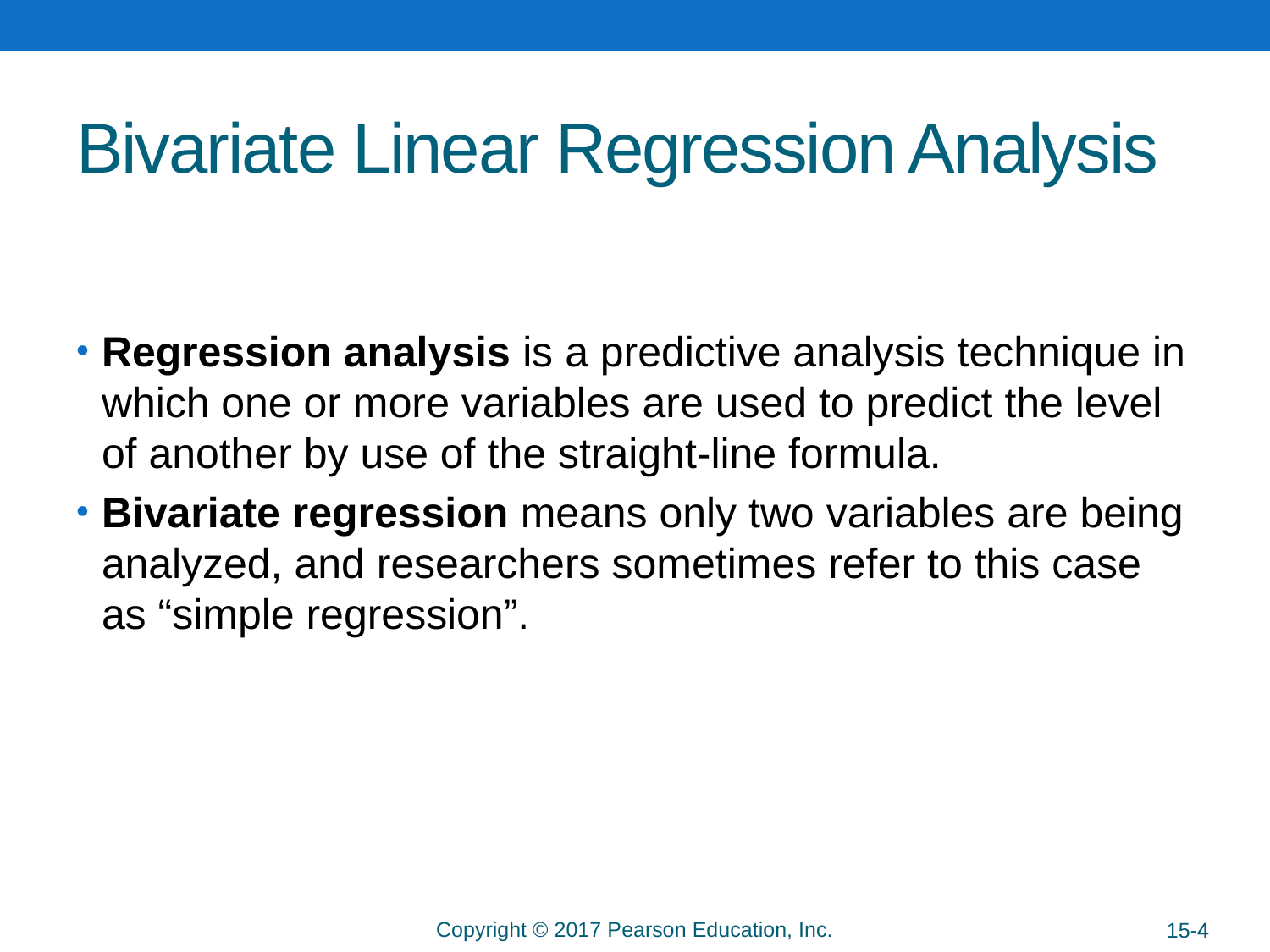

# Bivariate Linear Regression Analysis
Regression analysis is a predictive analysis technique in which one or more variables are used to predict the level of another by use of the straight-line formula.
Bivariate regression means only two variables are being analyzed, and researchers sometimes refer to this case as “simple regression”.